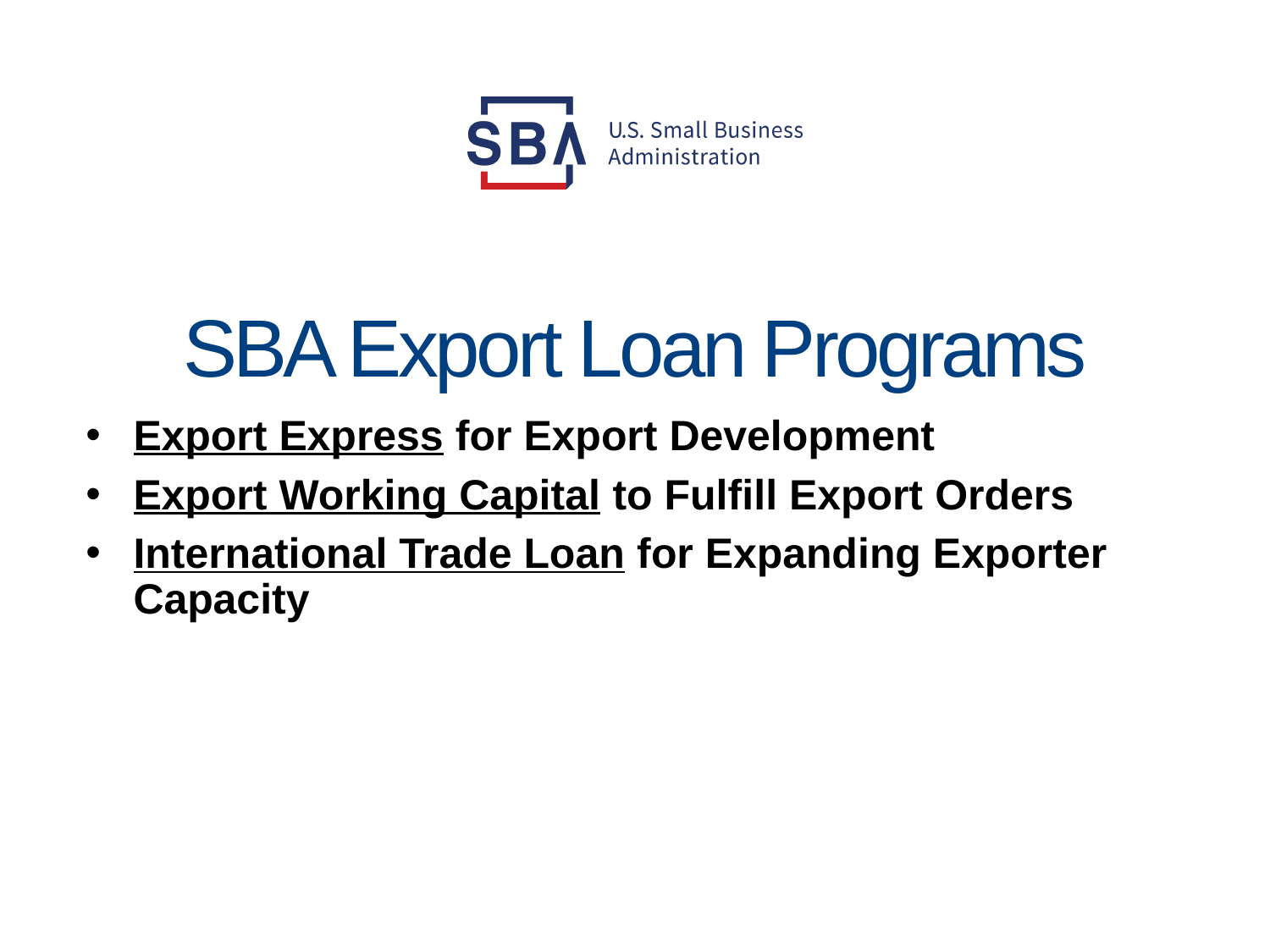

# SBA Export Loan Programs
Export Express for Export Development
Export Working Capital to Fulfill Export Orders
International Trade Loan for Expanding Exporter Capacity